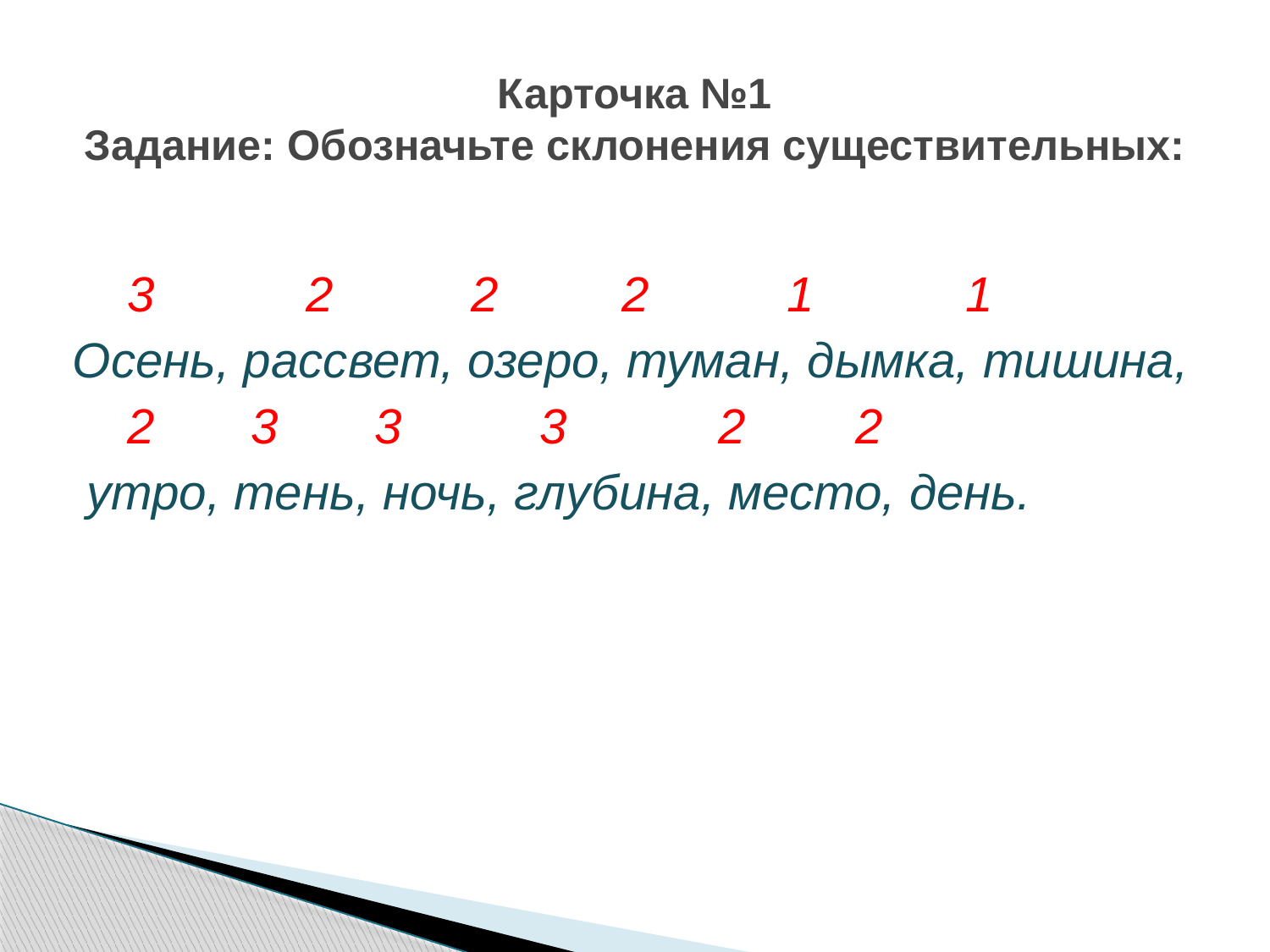

# Карточка №1 Задание: Обозначьте склонения существительных:
    3           2          2         2          1           1
Осень, рассвет, озеро, туман, дымка, тишина,
    2       3       3          3           2        2
 утро, тень, ночь, глубина, место, день.